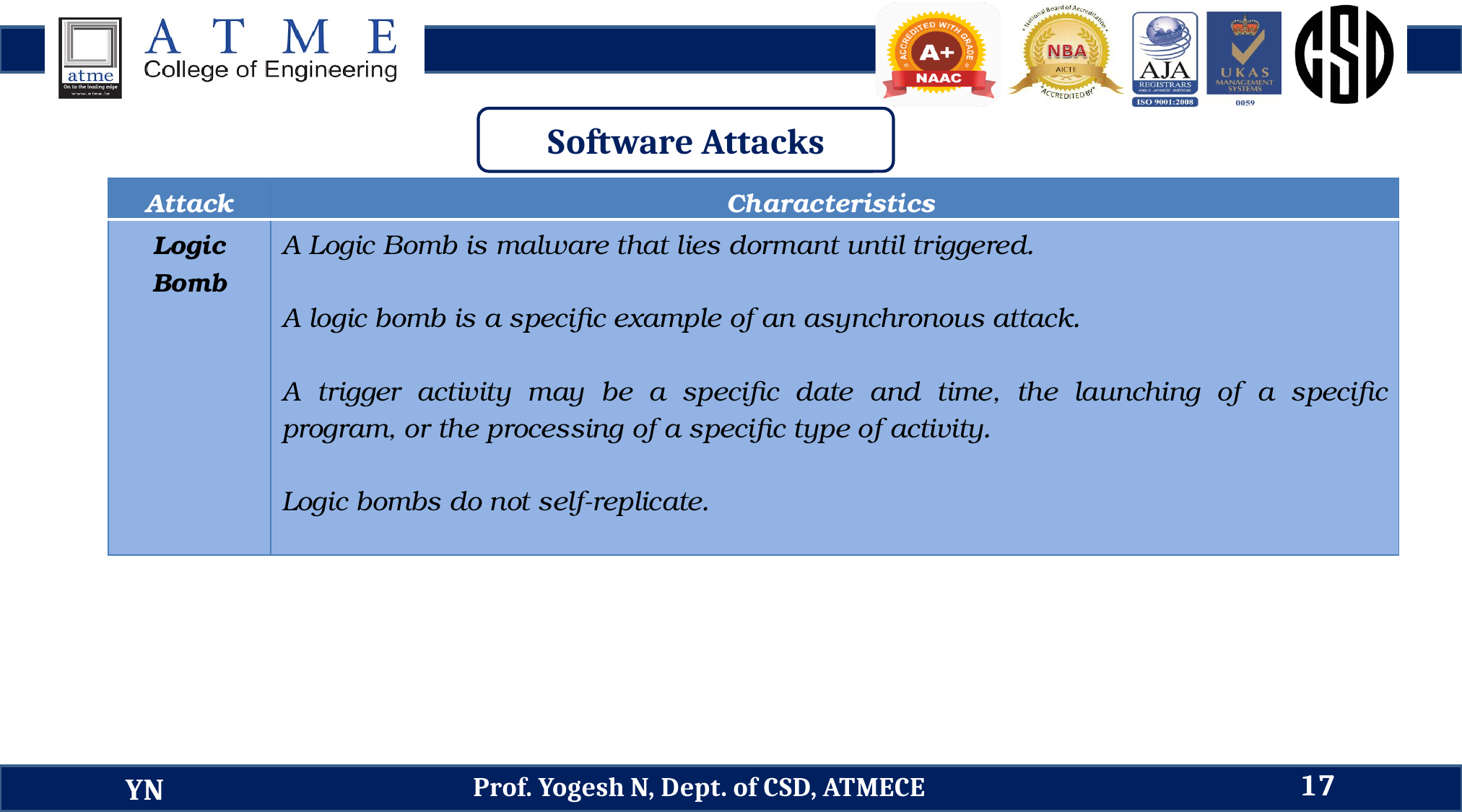

Software Attacks
| Attack | Characteristics |
| --- | --- |
| Logic Bomb | A Logic Bomb is malware that lies dormant until triggered. A logic bomb is a specific example of an asynchronous attack. A trigger activity may be a specific date and time, the launching of a specific program, or the processing of a specific type of activity. Logic bombs do not self-replicate. |
17
Prof. Yogesh N, Dept. of CSD, ATMECE
YN